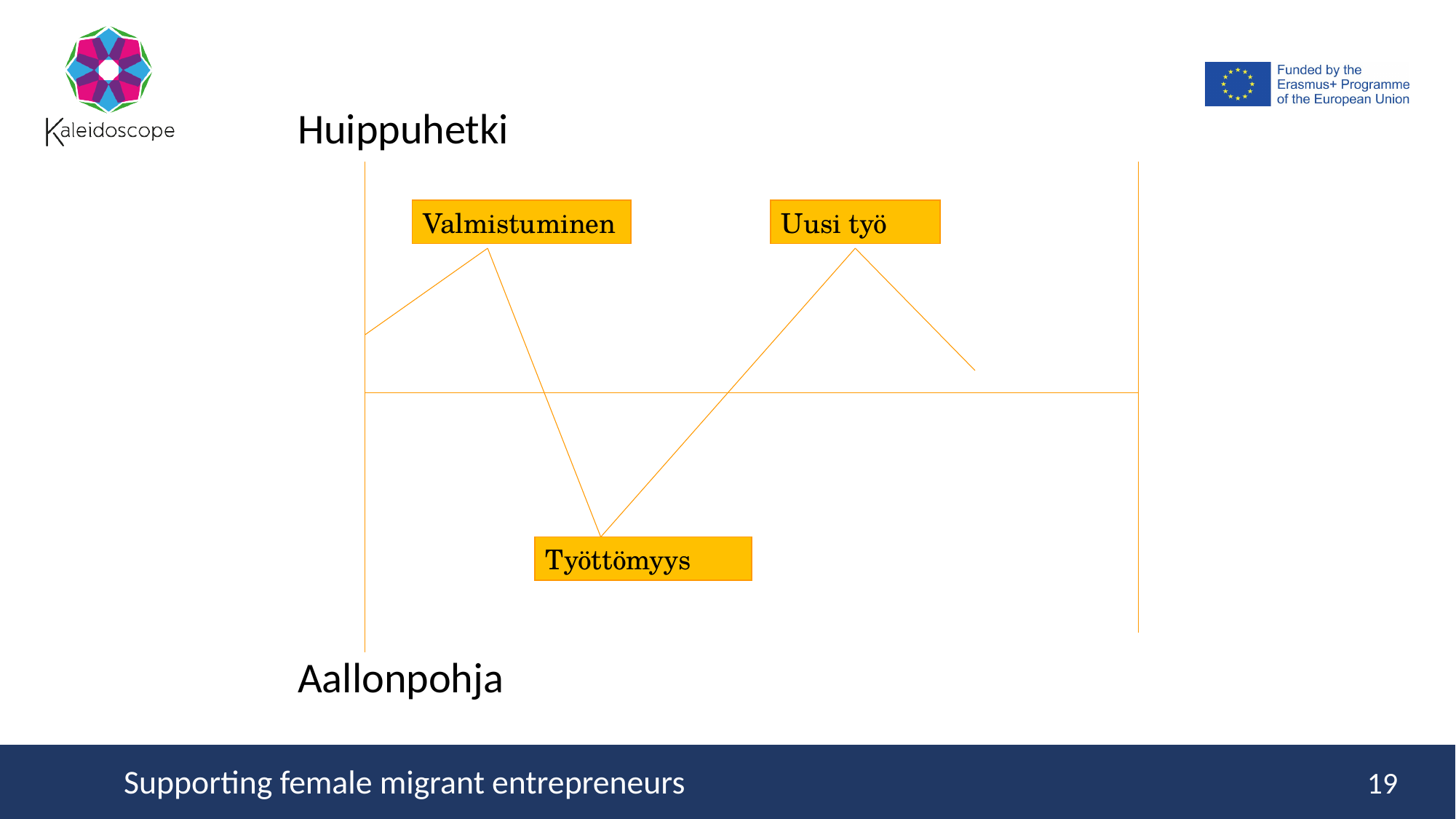

Huippuhetki

  Aallonpohja
Valmistuminen
Uusi työ
Työttömyys
19